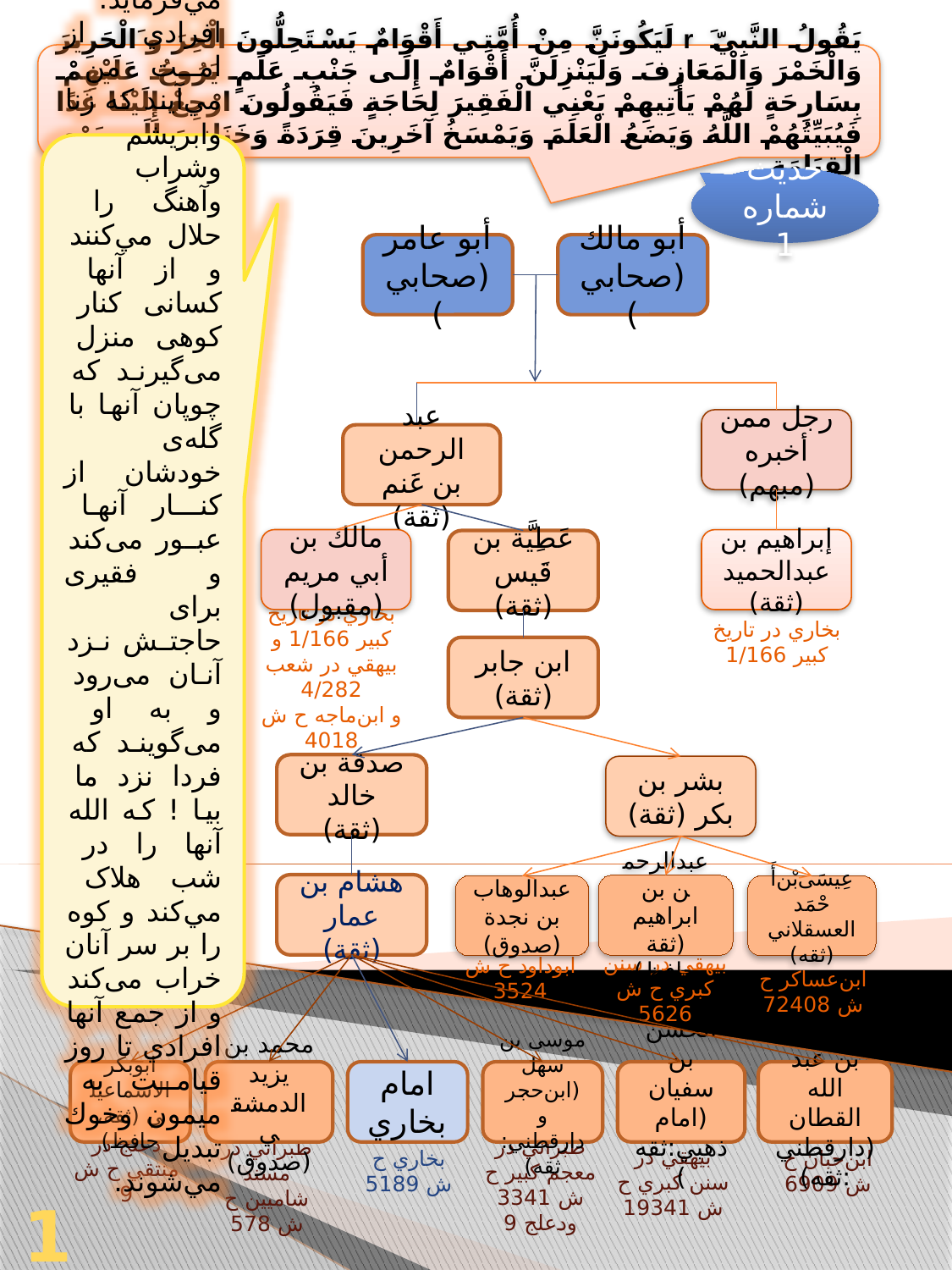

يَقُولُ النَّبِيَّ r لَيَكُونَنَّ مِنْ أُمَّتِي أَقْوَامٌ يَسْتَحِلُّونَ الْحِرَ و َالْحَرِيرَ وَالْخَمْرَ وَالْمَعَازِفَ وَلَيَنْزِلَنَّ أَقْوَامٌ إِلَى جَنْبِ عَلَمٍ يَرُوحُ عَلَيْهِمْ بِسَارِحَةٍ لَهُمْ يَأْتِيهِمْ يَعْنِي الْفَقِيرَ لِحَاجَةٍ فَيَقُولُونَ ارْجِعْ إِلَيْنَا غَدًا فَيُبَيِّتُهُمْ اللَّهُ وَيَضَعُ الْعَلَمَ وَيَمْسَخُ آخَرِينَ قِرَدَةً وَخَنَازِيرَ إِلَى يَوْمِ الْقِيَامَةِ
رسول الله r مي‌فرمايد: افرادي از امت من مي‌آيند كه زنا وابريشم وشراب وآهنگ را حلال مي‌كنند و از آنها کسانی کنار کوهی منزل می‌گیرند که چوپان آنها با گله‌ی خودشان از کنـار آنهـا عبـور می‌کند و فقیری برای حاجتـش نـزد آنـان می‌رود و به او می‌گویند که فردا نزد ما بیا ! که الله آنها را در شب هلاک مي‌کند و کوه را بر سر آنان خراب می‌کند و از جمع آنها افرادي تا روز قيامت به ميمون وخوك تبديل مي‌شوند.
حديث شماره 1
أبو عامر (صحابي)
أبو مالك (صحابي)
رجل ممن أخبره (مبهم)
عبد الرحمن بن غَنم (ثقة)
مالك بن أبي مريم (مقبول)
إبراهيم بن عبدالحميد (ثقة)
عَطِيَّة بن قَيس (ثقة)
بخاري در تاريخ كبير 1/166
بخاري در تاريخ كبير 1/166 و بيهقي در شعب 4/282
و ابن‌ماجه ح ش 4018
ابن جابر (ثقة)
صدقة بن خالد (ثقة)
بشر بن بكر (ثقة)
هشام بن عمار (ثقة)
عبدالرحمن بن ابراهيم (ثقة حافظ)
عبدالوهاب بن نجدة (صدوق)
عِيسَى‌بْن‌أَحْمَد العسقلاني (ثقه)
ابوداود ح ش 3524
بيهقي در سنن كبري ح ش 5626
ابن‌عساكر ح ش 72408
ابوبكر الاسماعيلي (ثقه، حافظ)
محمد بن يزيد الدمشقي (صدوق)
امام بخاري
موسى بن سهل (ابن‌حجر و دارقطني: ثقه)
الحسن بن سفيان (امام ذهبي:ثقه)
الحسين بن عبد الله القطان (دارقطني:ثقه)
دعلج در منتقي ح ش 9
بخاري ح ش 5189
ابن‌حبان ح ش 6909
بيهقي در سنن كبري ح ش 19341
طبراني در معجم كبير ح ش 3341 ودعلج 9
طبراني در مسند شاميين ح ش 578
13